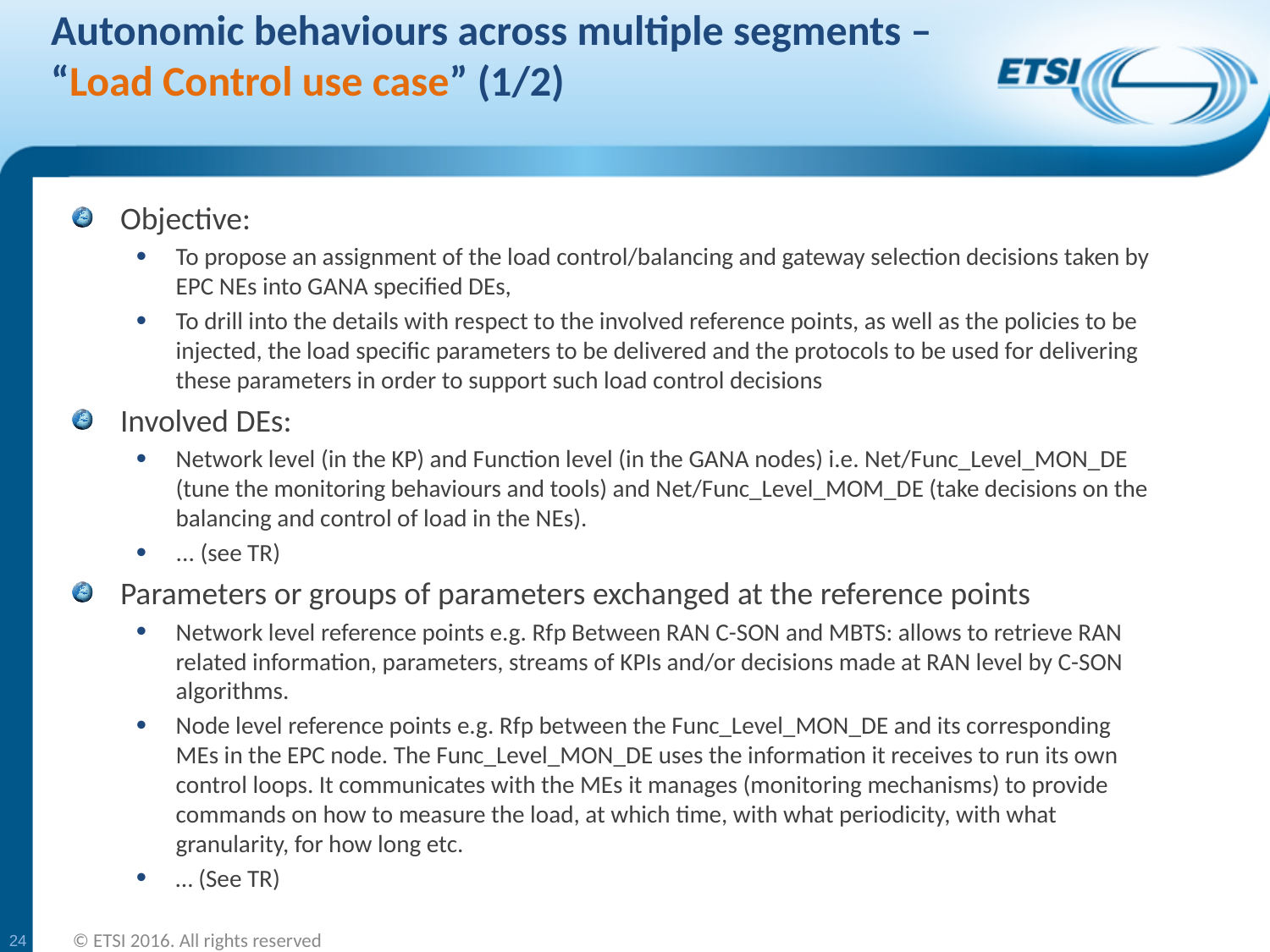

# Autonomic behaviours across multiple segments –  “Load Control use case” (1/2)
Objective:
To propose an assignment of the load control/balancing and gateway selection decisions taken by EPC NEs into GANA specified DEs,
To drill into the details with respect to the involved reference points, as well as the policies to be injected, the load specific parameters to be delivered and the protocols to be used for delivering these parameters in order to support such load control decisions
Involved DEs:
Network level (in the KP) and Function level (in the GANA nodes) i.e. Net/Func_Level_MON_DE (tune the monitoring behaviours and tools) and Net/Func_Level_MOM_DE (take decisions on the balancing and control of load in the NEs).
... (see TR)
Parameters or groups of parameters exchanged at the reference points
Network level reference points e.g. Rfp Between RAN C-SON and MBTS: allows to retrieve RAN related information, parameters, streams of KPIs and/or decisions made at RAN level by C-SON algorithms.
Node level reference points e.g. Rfp between the Func_Level_MON_DE and its corresponding MEs in the EPC node. The Func_Level_MON_DE uses the information it receives to run its own control loops. It communicates with the MEs it manages (monitoring mechanisms) to provide commands on how to measure the load, at which time, with what periodicity, with what granularity, for how long etc.
… (See TR)

© ETSI 2016. All rights reserved
24